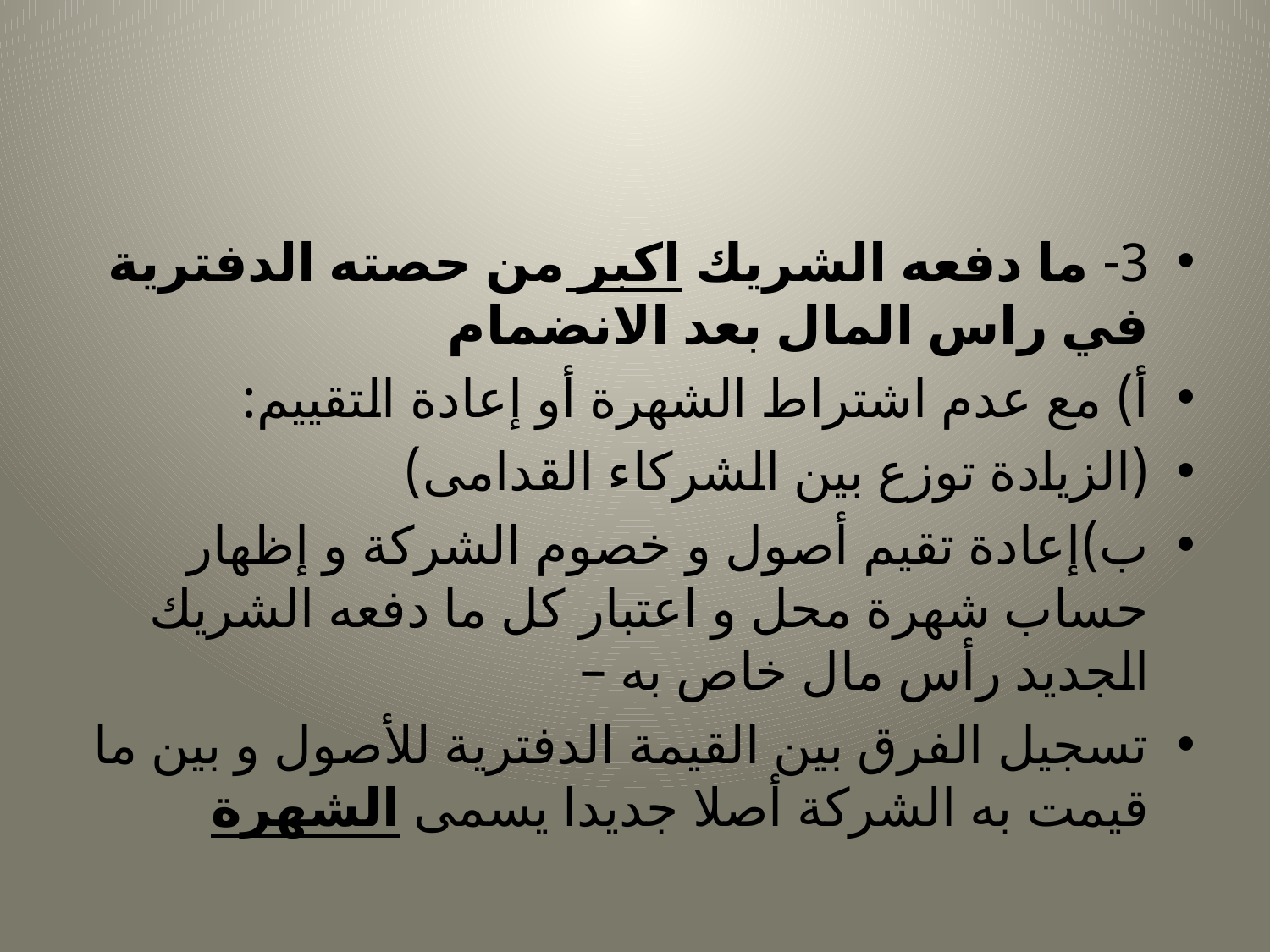

#
3- ما دفعه الشريك اكبر من حصته الدفترية في راس المال بعد الانضمام
أ) مع عدم اشتراط الشهرة أو إعادة التقييم:
(الزيادة توزع بين الشركاء القدامى)
ب)إعادة تقيم أصول و خصوم الشركة و إظهار حساب شهرة محل و اعتبار كل ما دفعه الشريك الجديد رأس مال خاص به –
تسجيل الفرق بين القيمة الدفترية للأصول و بين ما قيمت به الشركة أصلا جديدا يسمى الشهرة